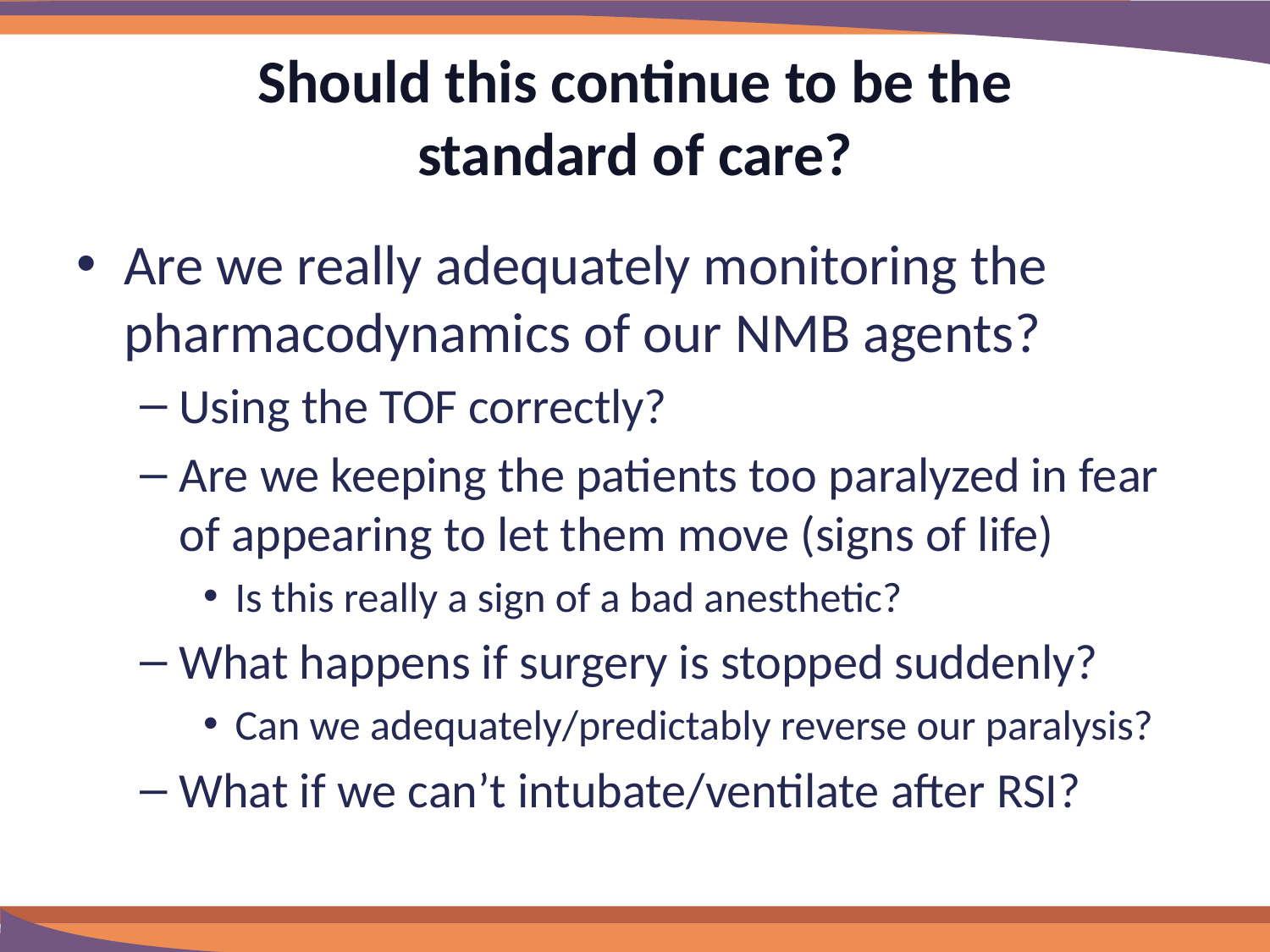

# Should this continue to be the standard of care?
Are we really adequately monitoring the pharmacodynamics of our NMB agents?
Using the TOF correctly?
Are we keeping the patients too paralyzed in fear of appearing to let them move (signs of life)
Is this really a sign of a bad anesthetic?
What happens if surgery is stopped suddenly?
Can we adequately/predictably reverse our paralysis?
What if we can’t intubate/ventilate after RSI?